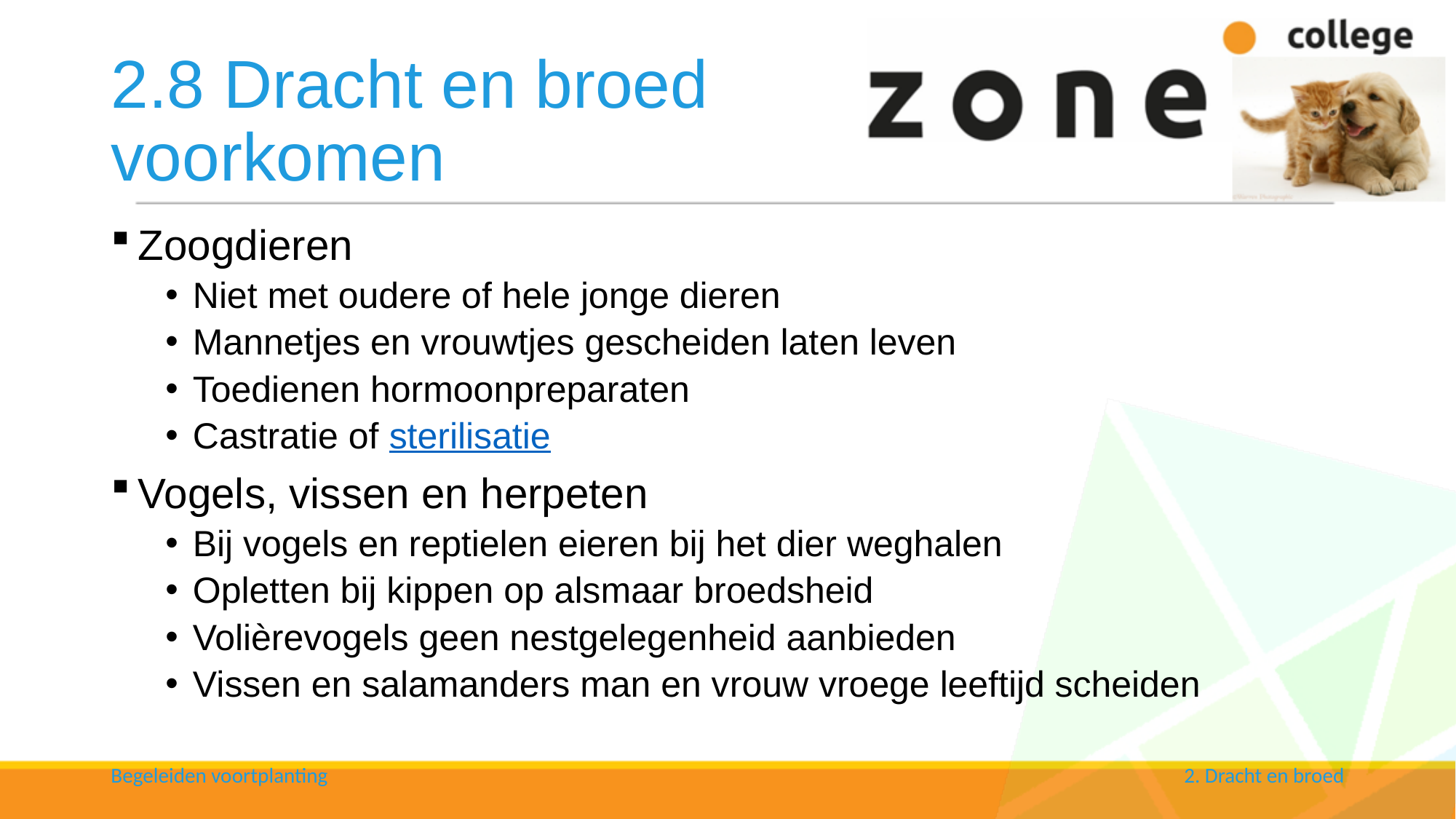

# 2.8 Dracht en broed voorkomen
Zoogdieren
Niet met oudere of hele jonge dieren
Mannetjes en vrouwtjes gescheiden laten leven
Toedienen hormoonpreparaten
Castratie of sterilisatie
Vogels, vissen en herpeten
Bij vogels en reptielen eieren bij het dier weghalen
Opletten bij kippen op alsmaar broedsheid
Volièrevogels geen nestgelegenheid aanbieden
Vissen en salamanders man en vrouw vroege leeftijd scheiden

Begeleiden voortplanting
2. Dracht en broed